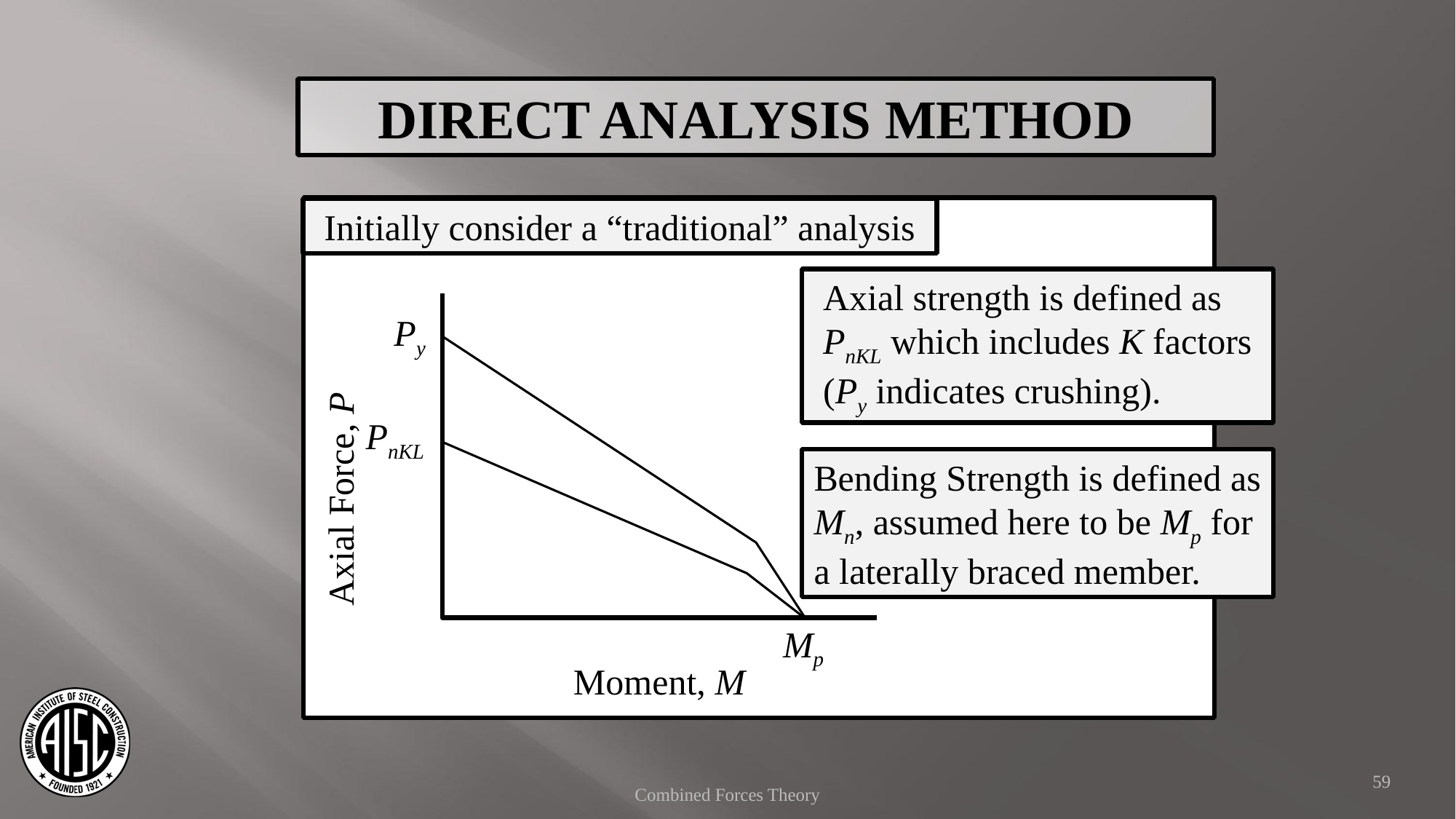

DIRECT ANALYSIS METHOD

Initially consider a “traditional” analysis
Axial strength is defined as PnKL which includes K factors (Py indicates crushing).

Py

Axial Force, P
PnKL

Bending Strength is defined as Mn, assumed here to be Mp for a laterally braced member.
Mp
Moment, M
59
Combined Forces Theory